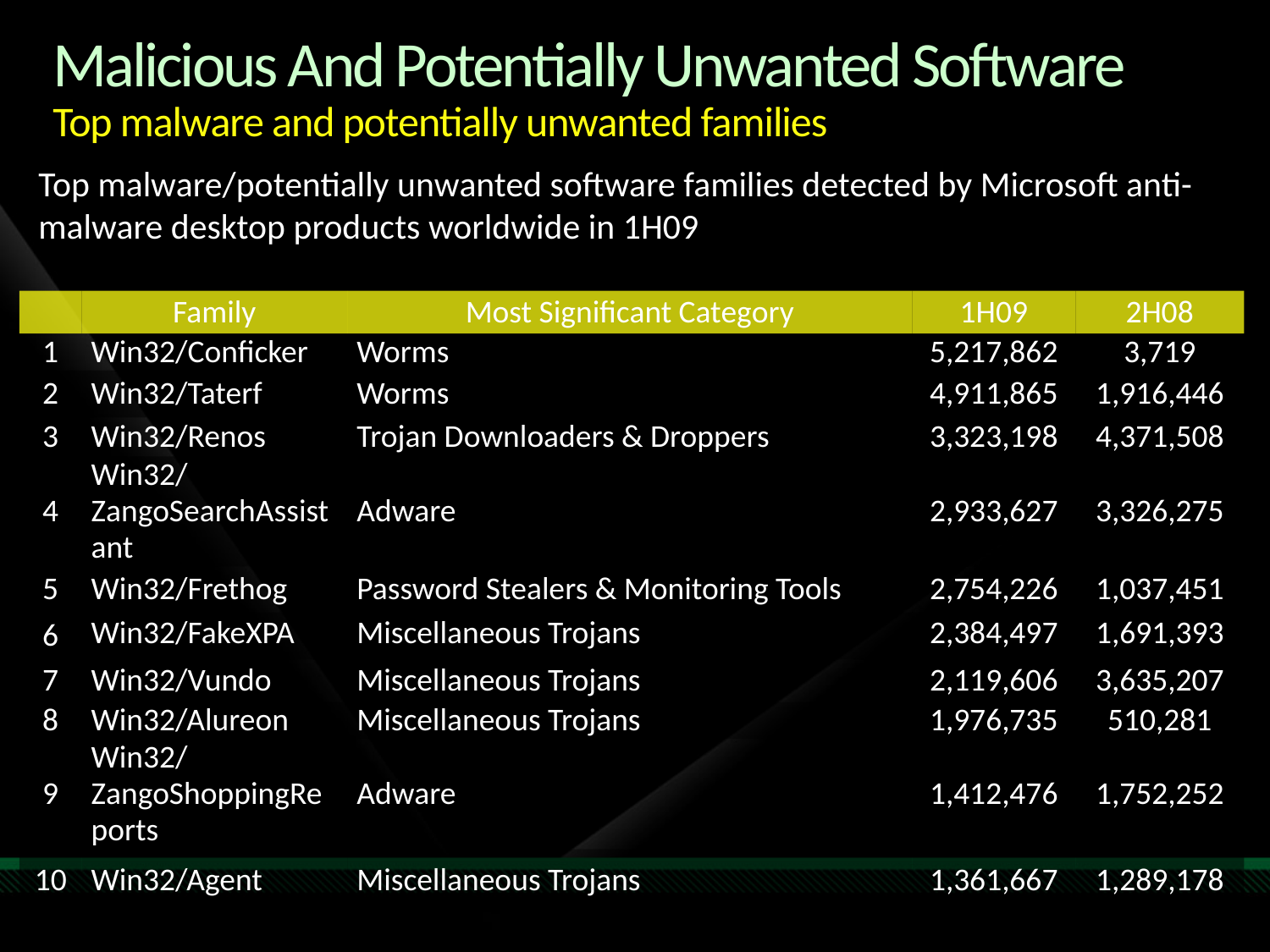

# Malicious And Potentially Unwanted Software Top malware and potentially unwanted families
Top malware/potentially unwanted software families detected by Microsoft anti-malware desktop products worldwide in 1H09
|  | Family | Most Significant Category | 1H09 | 2H08 |
| --- | --- | --- | --- | --- |
| 1 | Win32/Conficker | Worms | 5,217,862 | 3,719 |
| 2 | Win32/Taterf | Worms | 4,911,865 | 1,916,446 |
| 3 | Win32/Renos | Trojan Downloaders & Droppers | 3,323,198 | 4,371,508 |
| 4 | Win32/ZangoSearchAssistant | Adware | 2,933,627 | 3,326,275 |
| 5 | Win32/Frethog | Password Stealers & Monitoring Tools | 2,754,226 | 1,037,451 |
| 6 | Win32/FakeXPA | Miscellaneous Trojans | 2,384,497 | 1,691,393 |
| 7 | Win32/Vundo | Miscellaneous Trojans | 2,119,606 | 3,635,207 |
| 8 | Win32/Alureon | Miscellaneous Trojans | 1,976,735 | 510,281 |
| 9 | Win32/ZangoShoppingReports | Adware | 1,412,476 | 1,752,252 |
| 10 | Win32/Agent | Miscellaneous Trojans | 1,361,667 | 1,289,178 |